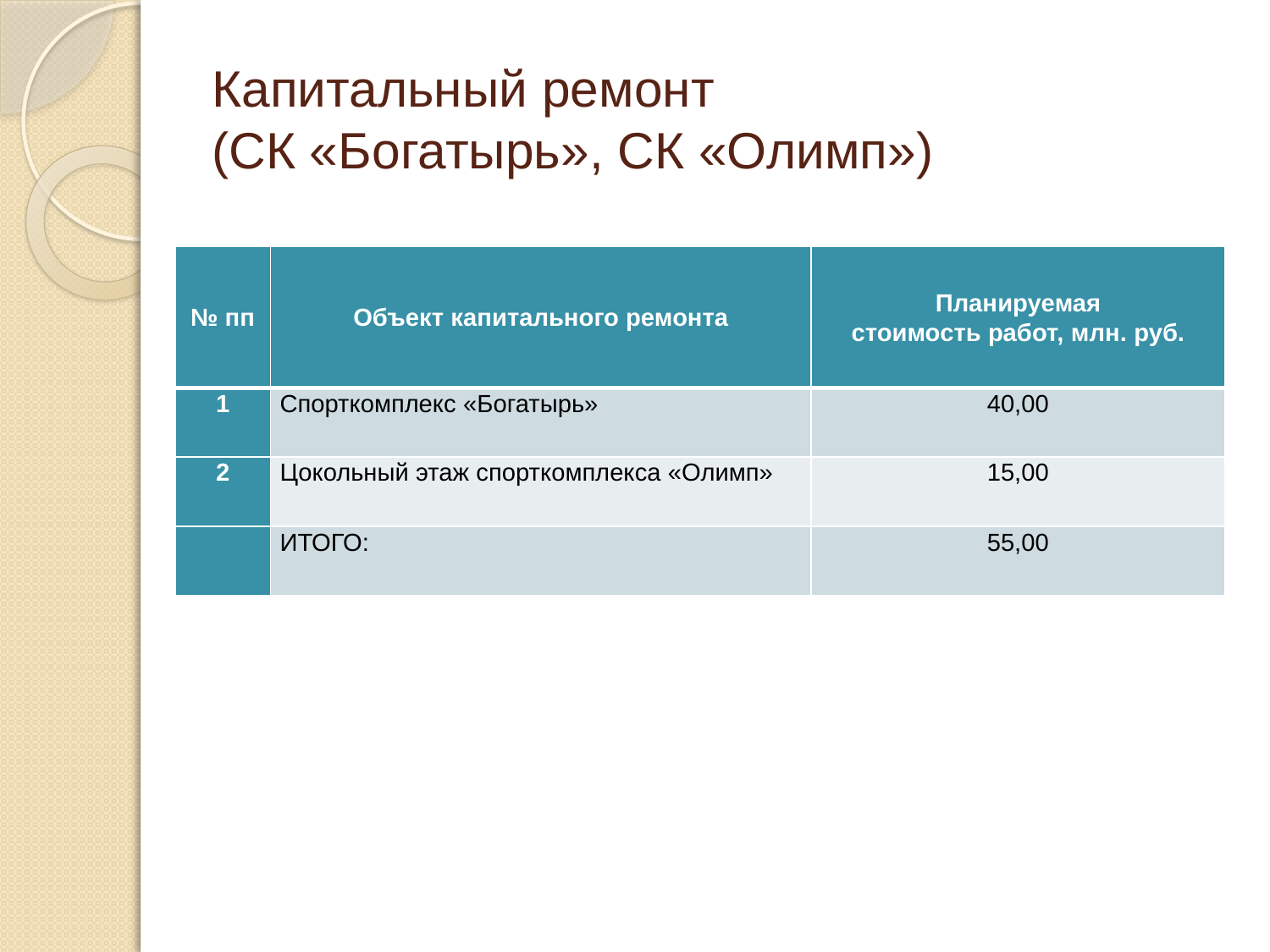

# Капитальный ремонт (СК «Богатырь», СК «Олимп»)
| № пп | Объект капитального ремонта | Планируемая стоимость работ, млн. руб. |
| --- | --- | --- |
| 1 | Спорткомплекс «Богатырь» | 40,00 |
| 2 | Цокольный этаж спорткомплекса «Олимп» | 15,00 |
|  | ИТОГО: | 55,00 |